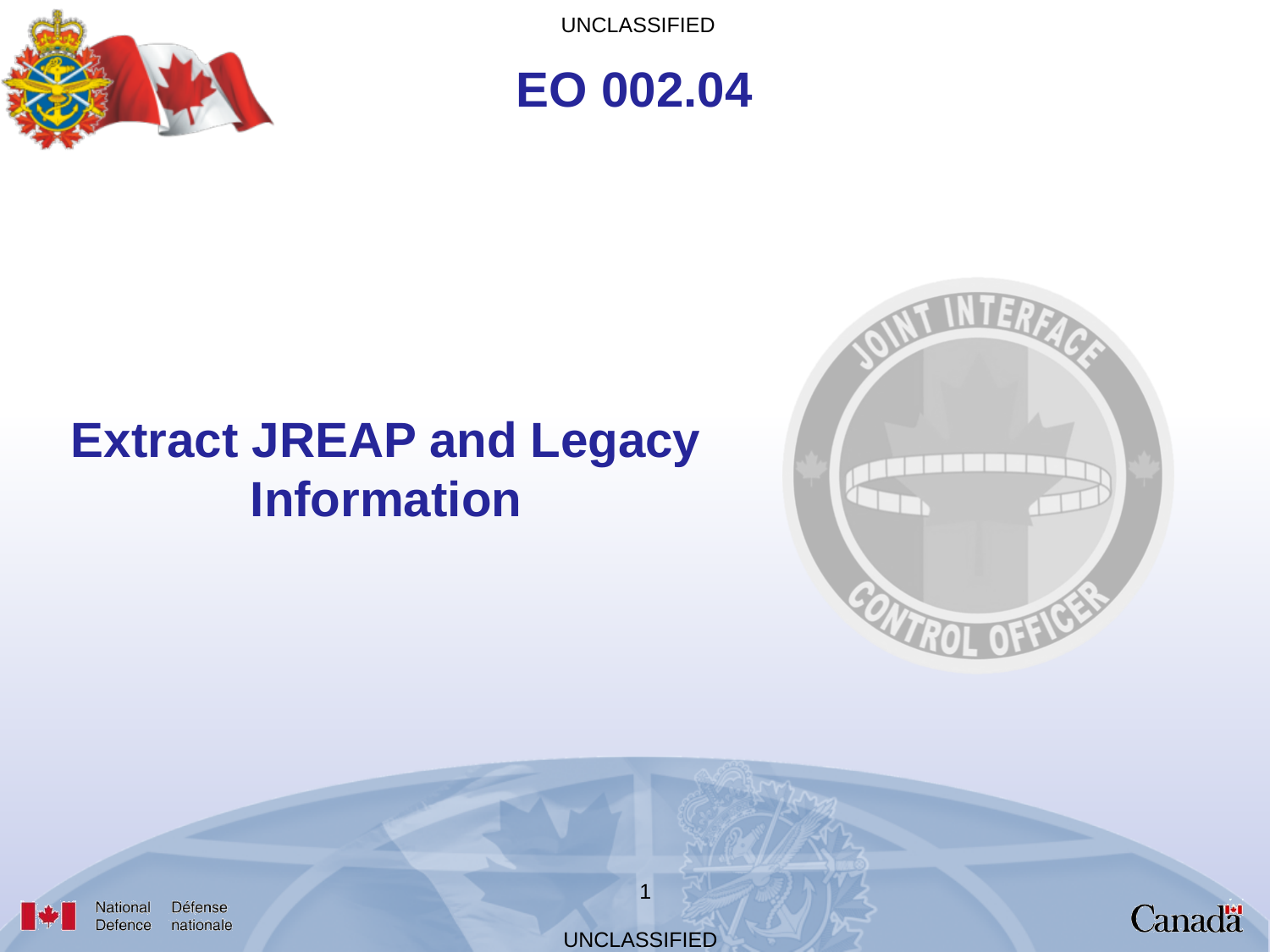

EO 002.04
Extract JREAP and Legacy Information